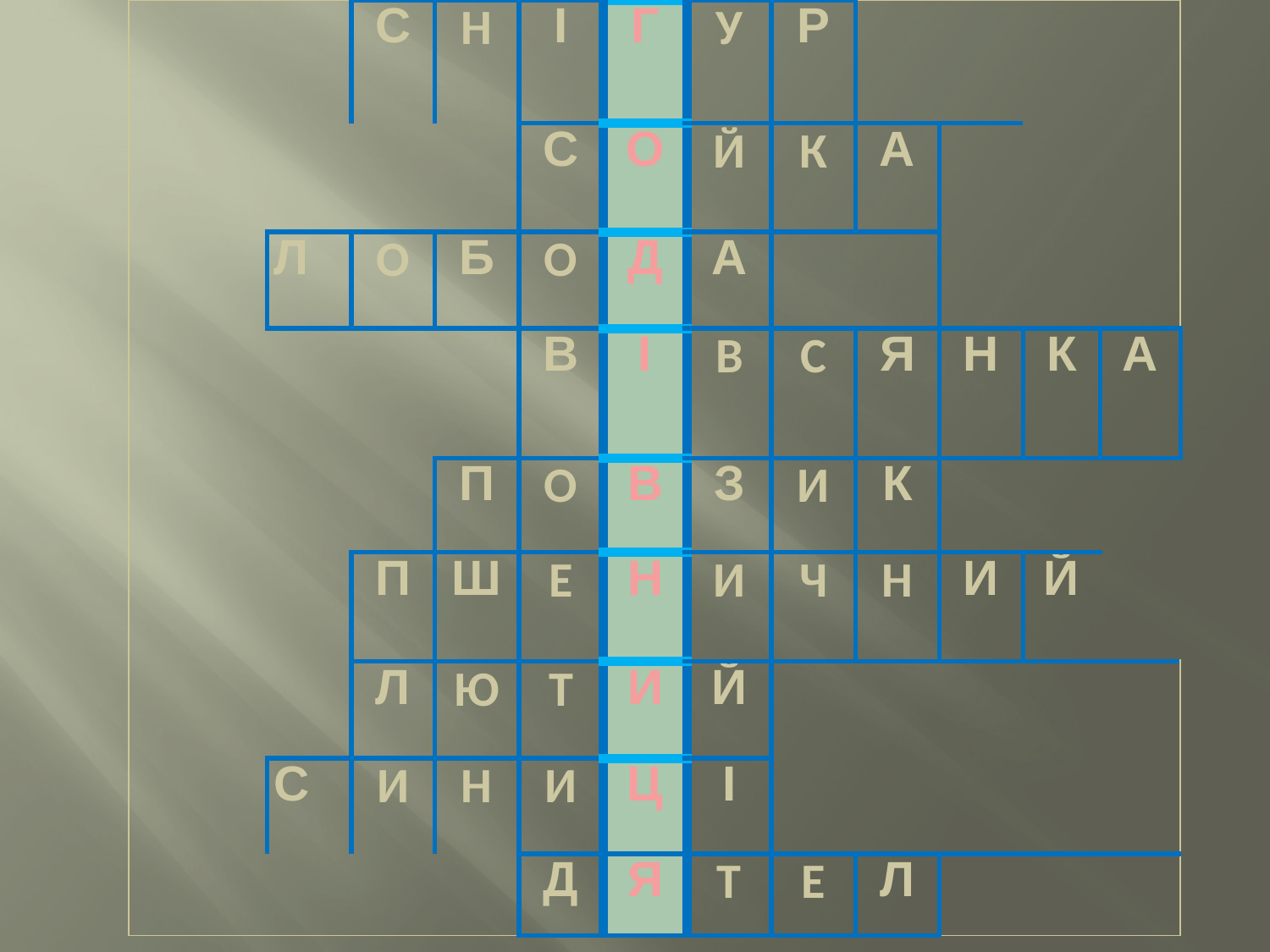

|  |  | С | Н | І | Г | У | Р |  |  |  |  |
| --- | --- | --- | --- | --- | --- | --- | --- | --- | --- | --- | --- |
|  |  |  |  | С | О | Й | К | А |  |  |  |
|  | Л | о | Б | о | Д | А |  |  |  |  |  |
|  |  |  |  | В | І | в | с | Я | н | к | А |
|  |  |  | П | о | В | З | и | К |  |  |  |
|  |  | П | Ш | е | Н | и | ч | н | и | Й |  |
|  |  | Л | Ю | Т | И | Й |  |  |  |  |  |
|  | С | И | Н | И | Ц | І |  |  |  |  |  |
|  |  |  |  | Д | Я | Т | Е | Л |  |  |  |